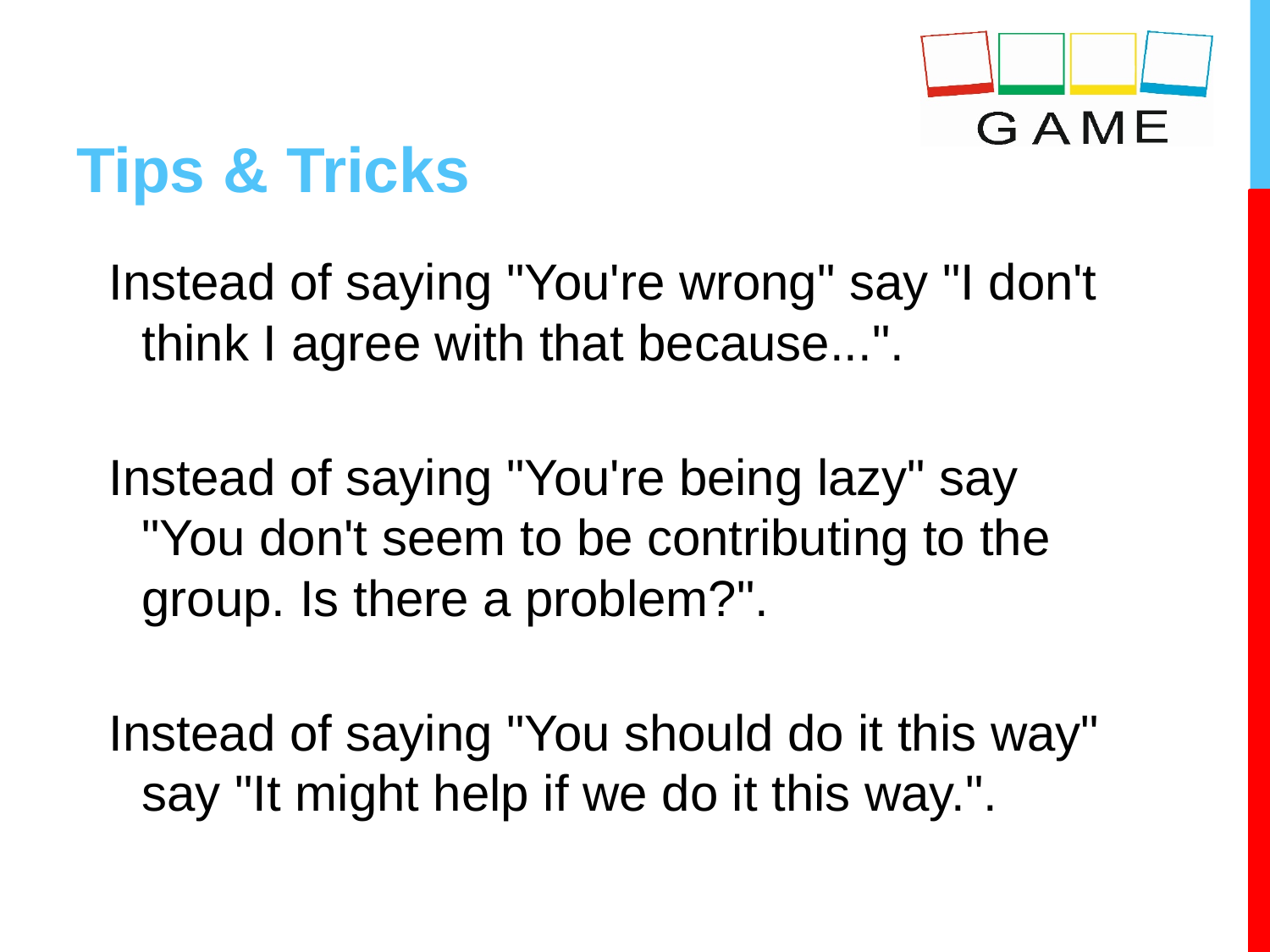

# Tips & Tricks
Instead of saying "You're wrong" say "I don't think I agree with that because...".

Instead of saying "You're being lazy" say "You don't seem to be contributing to the group. Is there a problem?".

Instead of saying "You should do it this way" say "It might help if we do it this way.".